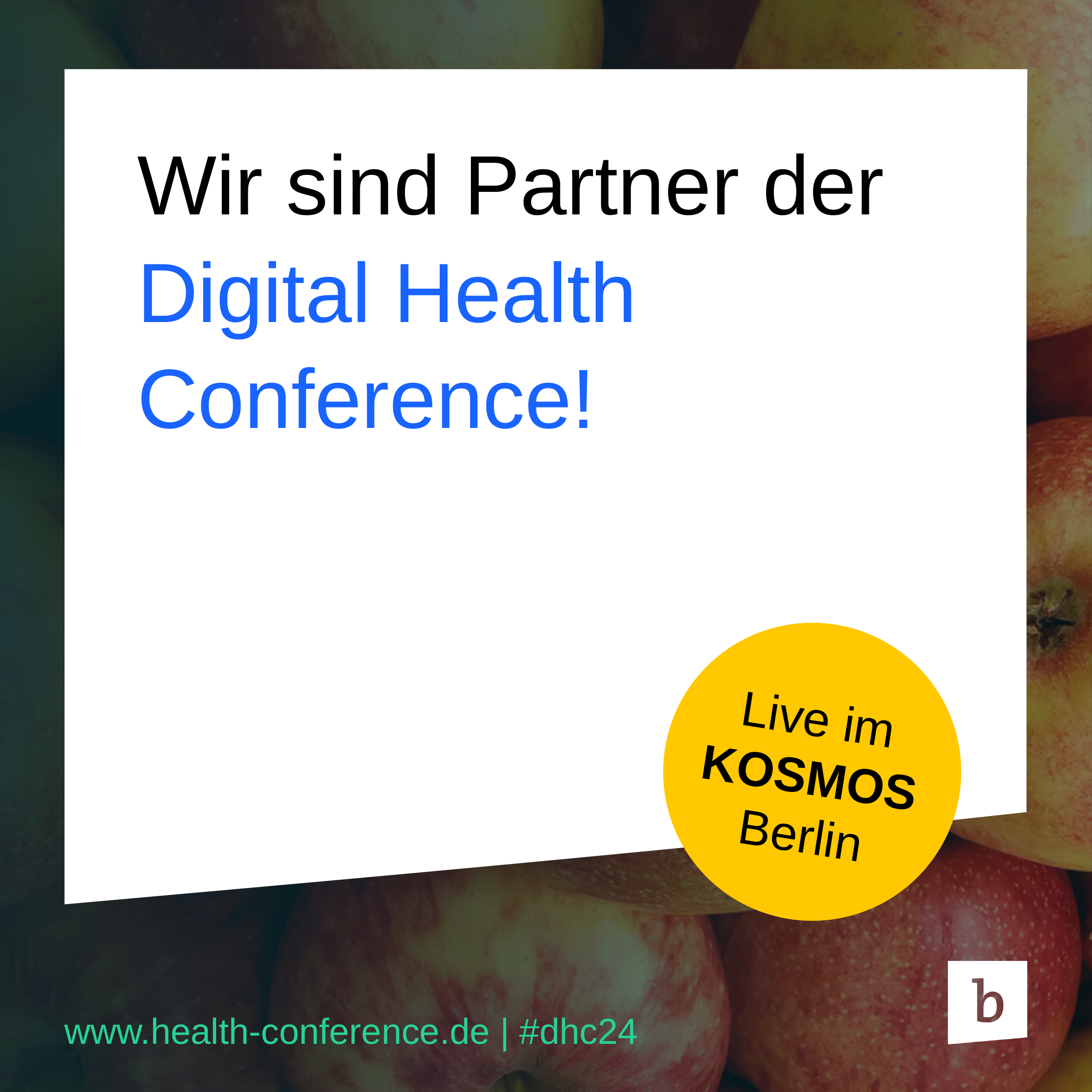

Wir sind Partner der
Digital Health Conference!

Live im KOSMOS
Berlin
www.health-conference.de | #dhc24